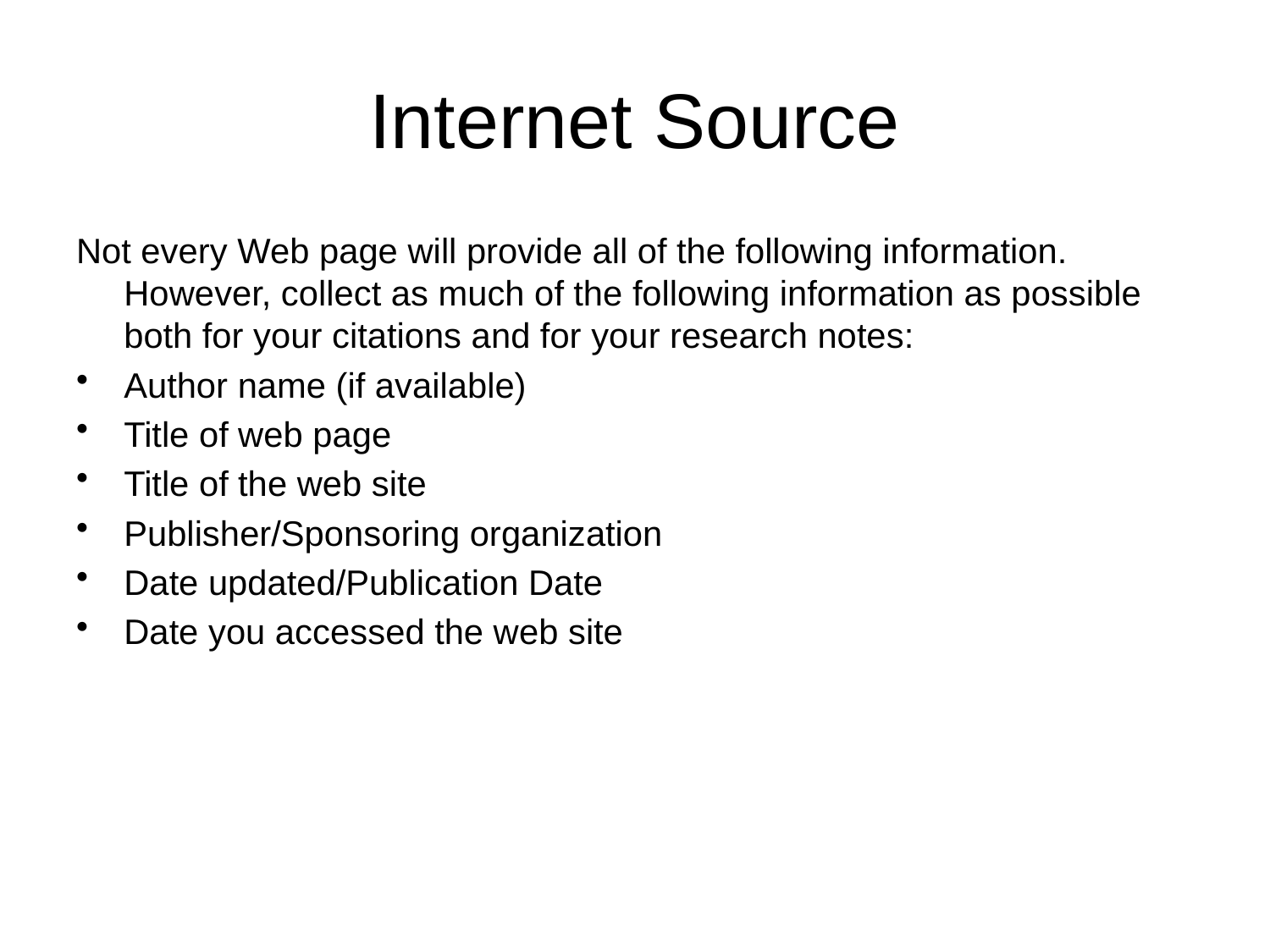

# Internet Source
Not every Web page will provide all of the following information. However, collect as much of the following information as possible both for your citations and for your research notes:
Author name (if available)
Title of web page
Title of the web site
Publisher/Sponsoring organization
Date updated/Publication Date
Date you accessed the web site